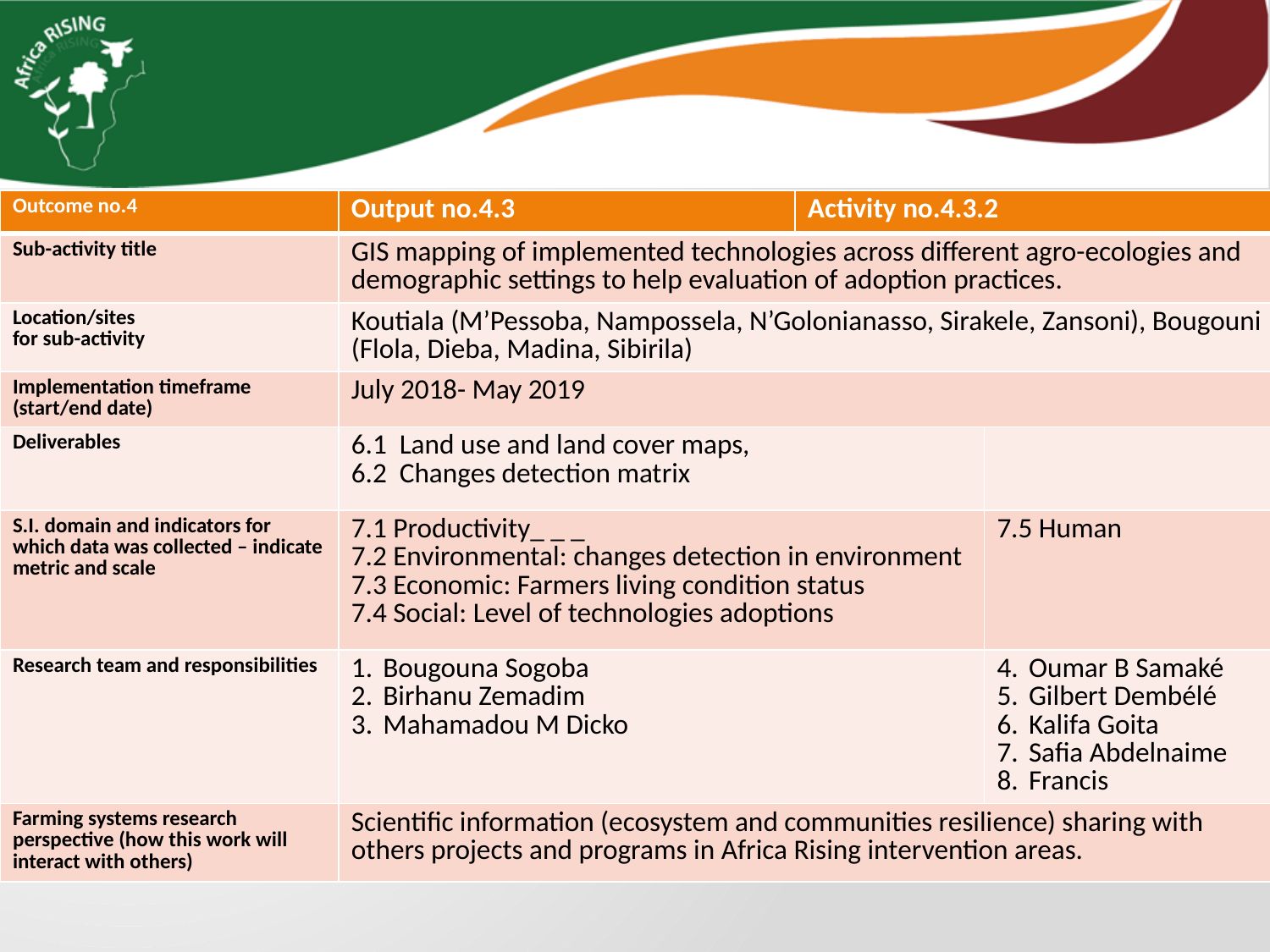

| Outcome no.4 | Output no.4.3 | Activity no.4.3.2 |  |
| --- | --- | --- | --- |
| Sub-activity title | GIS mapping of implemented technologies across different agro-ecologies and demographic settings to help evaluation of adoption practices. |  |  |
| Location/sites for sub-activity | Koutiala (M’Pessoba, Nampossela, N’Golonianasso, Sirakele, Zansoni), Bougouni (Flola, Dieba, Madina, Sibirila) |  |  |
| Implementation timeframe (start/end date) | July 2018- May 2019 |  |  |
| Deliverables | 6.1 Land use and land cover maps, 6.2 Changes detection matrix |  |  |
| S.I. domain and indicators for which data was collected – indicate metric and scale | 7.1 Productivity\_ \_ \_ 7.2 Environmental: changes detection in environment 7.3 Economic: Farmers living condition status 7.4 Social: Level of technologies adoptions |  | 7.5 Human |
| Research team and responsibilities | Bougouna Sogoba Birhanu Zemadim Mahamadou M Dicko |  | Oumar B Samaké Gilbert Dembélé Kalifa Goita Safia Abdelnaime Francis |
| Farming systems research perspective (how this work will interact with others) | Scientific information (ecosystem and communities resilience) sharing with others projects and programs in Africa Rising intervention areas. |  |  |